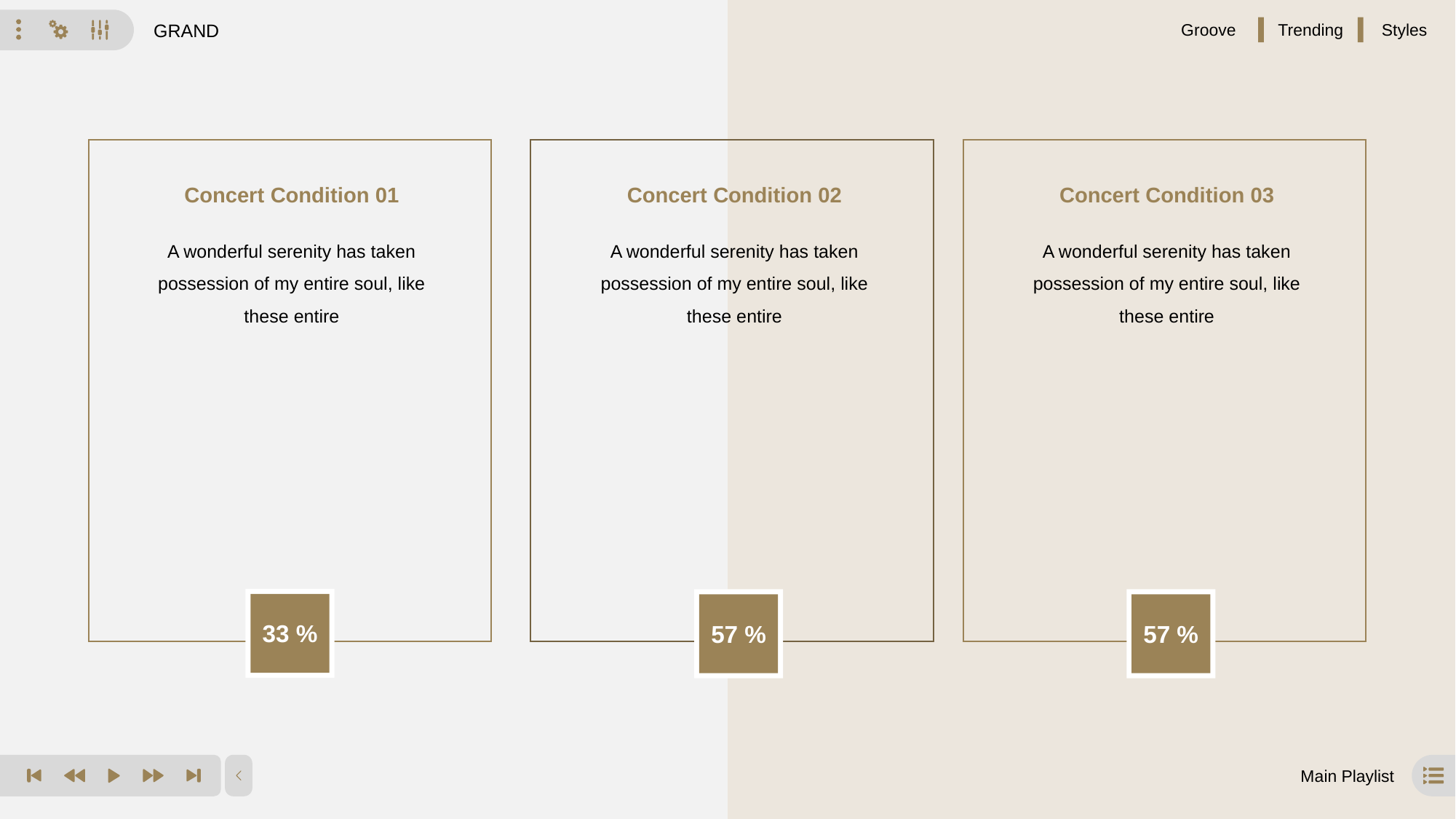

GRAND
Groove
Trending
Styles

Concert Condition 01
Concert Condition 02
Concert Condition 03
A wonderful serenity has taken possession of my entire soul, like these entire
A wonderful serenity has taken possession of my entire soul, like these entire
A wonderful serenity has taken possession of my entire soul, like these entire

33 %
57 %
57 %

Main Playlist